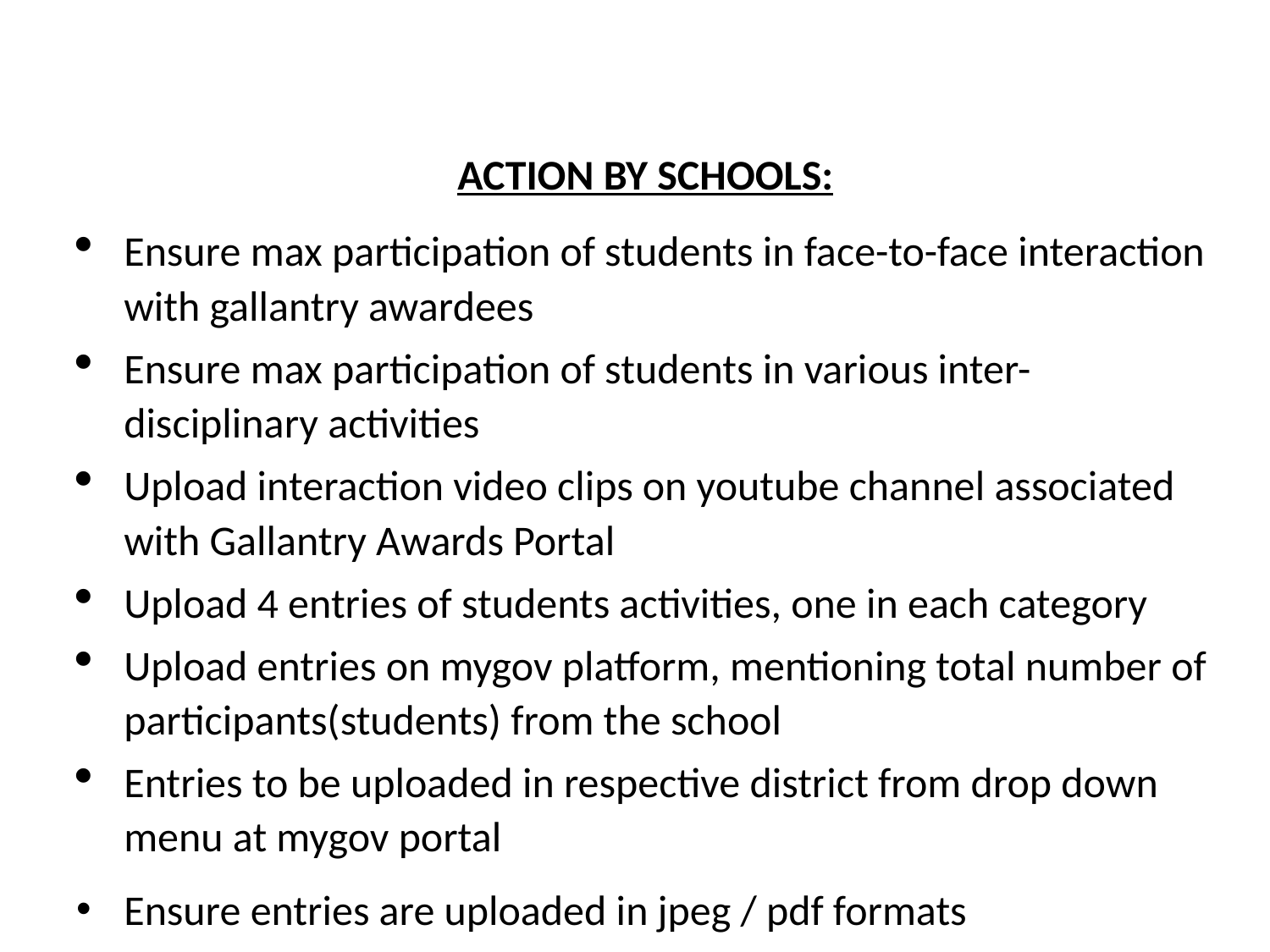

ACTION BY SCHOOLS:
Ensure max participation of students in face-to-face interaction with gallantry awardees
Ensure max participation of students in various inter-disciplinary activities
Upload interaction video clips on youtube channel associated with Gallantry Awards Portal
Upload 4 entries of students activities, one in each category
Upload entries on mygov platform, mentioning total number of participants(students) from the school
Entries to be uploaded in respective district from drop down menu at mygov portal
Ensure entries are uploaded in jpeg / pdf formats